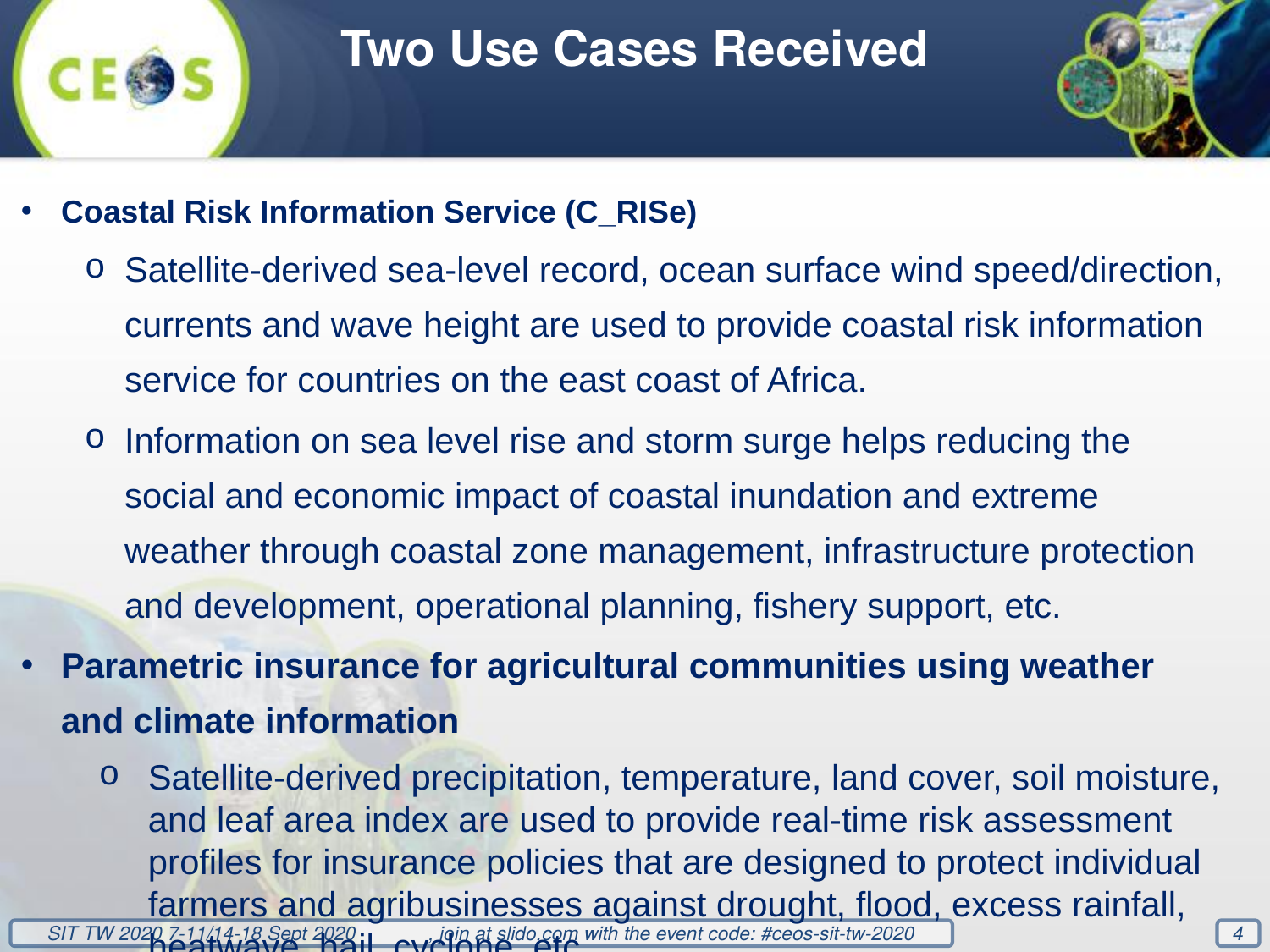

Two Use Cases Received
Coastal Risk Information Service (C_RISe)
Satellite-derived sea-level record, ocean surface wind speed/direction, currents and wave height are used to provide coastal risk information service for countries on the east coast of Africa.
Information on sea level rise and storm surge helps reducing the social and economic impact of coastal inundation and extreme weather through coastal zone management, infrastructure protection and development, operational planning, fishery support, etc.
Parametric insurance for agricultural communities using weather and climate information
Satellite-derived precipitation, temperature, land cover, soil moisture, and leaf area index are used to provide real-time risk assessment profiles for insurance policies that are designed to protect individual farmers and agribusinesses against drought, flood, excess rainfall, heatwave, hail, cyclone, etc.
4